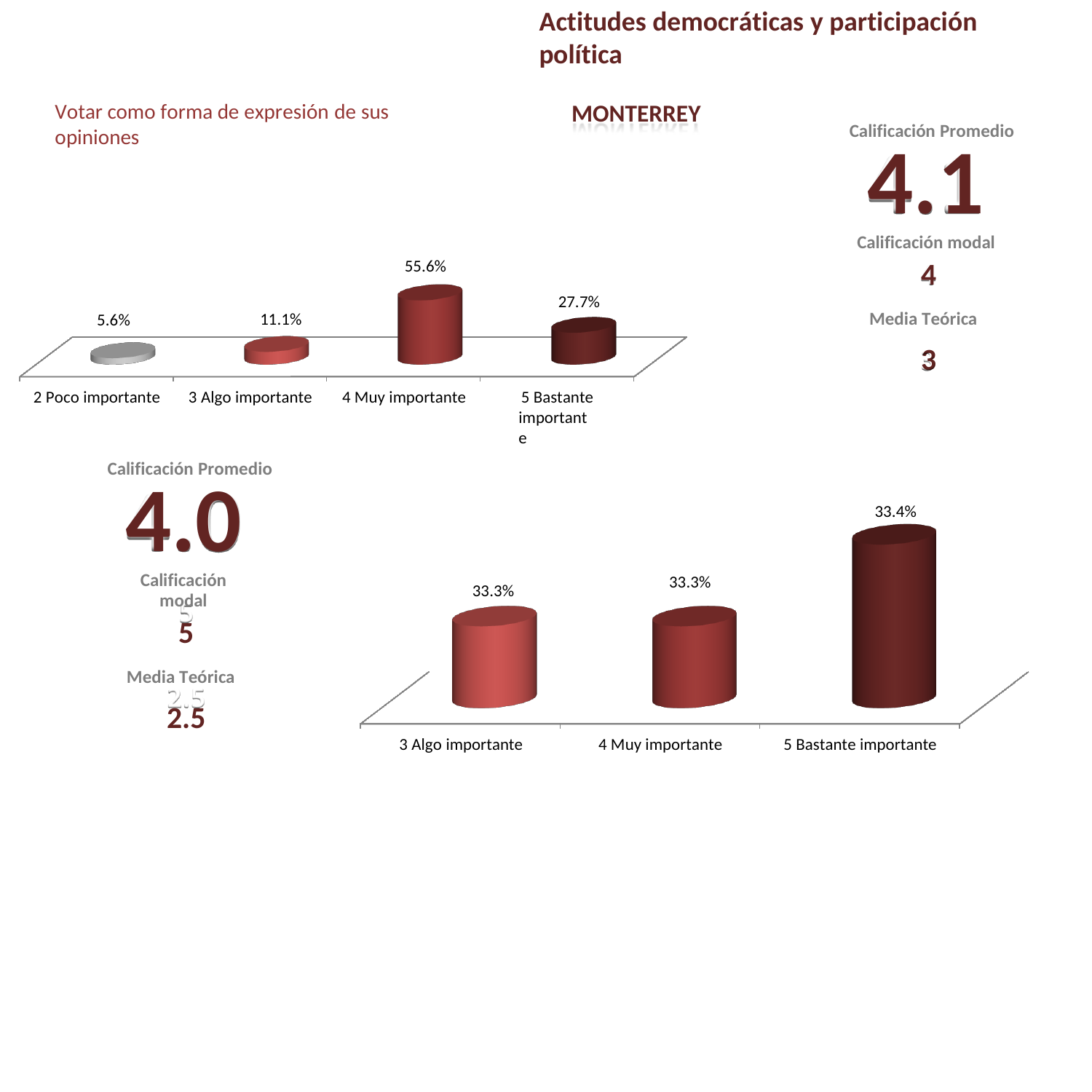

Actitudes democráticas y participación política
MONTERREY
Votar como forma de expresión de sus opiniones

Calificación Promedio
4.1
Calificación modal
4

Media Teórica

3

55.6%
27.7%
11.1%
5.6%

5 Bastante importante
2 Poco importante
3 Algo importante
4 Muy importante

Calificación Promedio
4.0
Calificación modal
5

Media Teórica

2.5
33.4%

33.3%
33.3%

3 Algo importante
4 Muy importante
5 Bastante importante